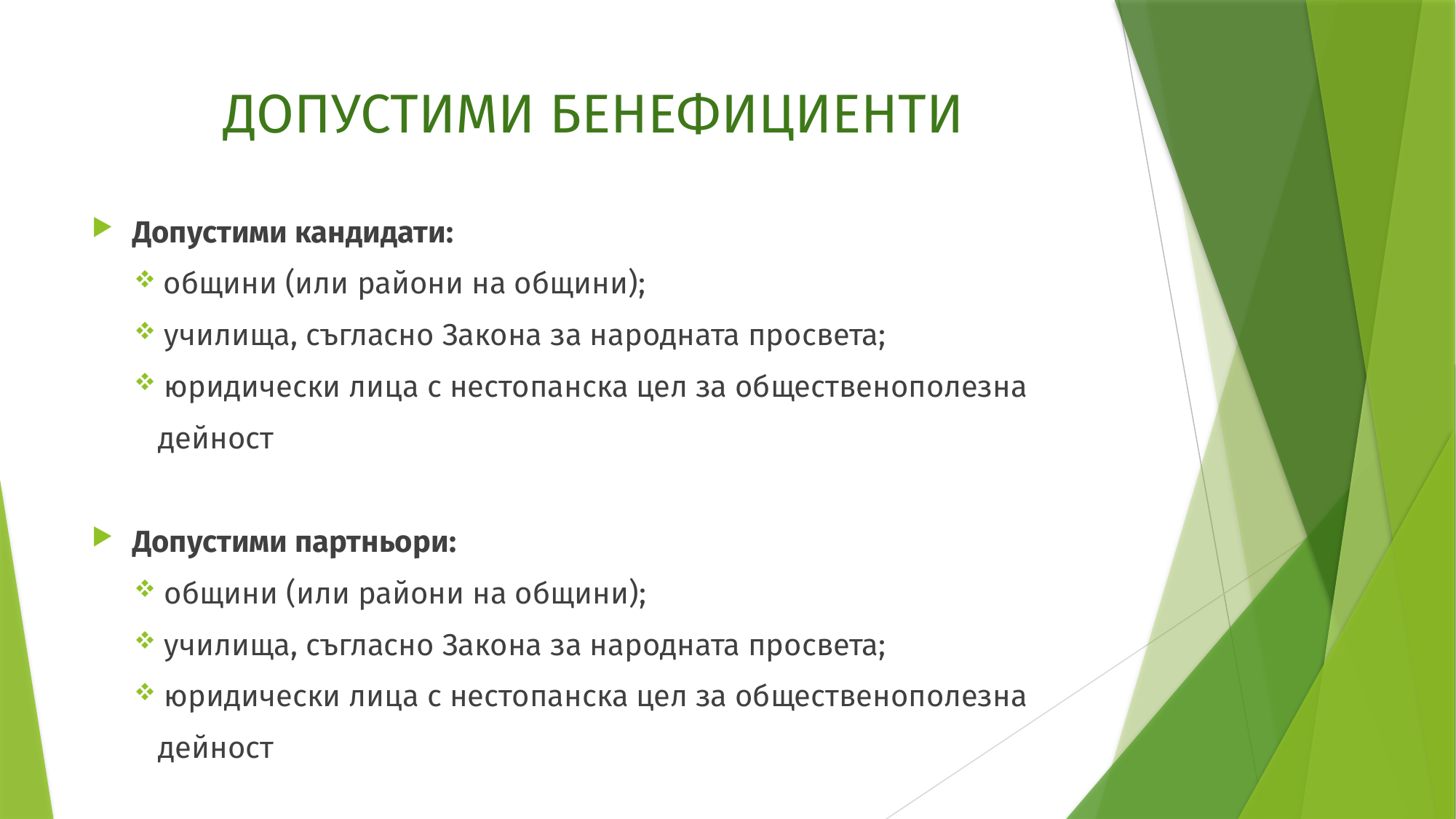

# ДОПУСТИМИ БЕНЕФИЦИЕНТИ

Допустими кандидати:
 общини (или райони на общини);
 училища, съгласно Закона за народната просвета;
 юридически лица с нестопанска цел за общественополезна
   дейност

Допустими партньори:
 общини (или райони на общини);
 училища, съгласно Закона за народната просвета;
 юридически лица с нестопанска цел за общественополезна
   дейност